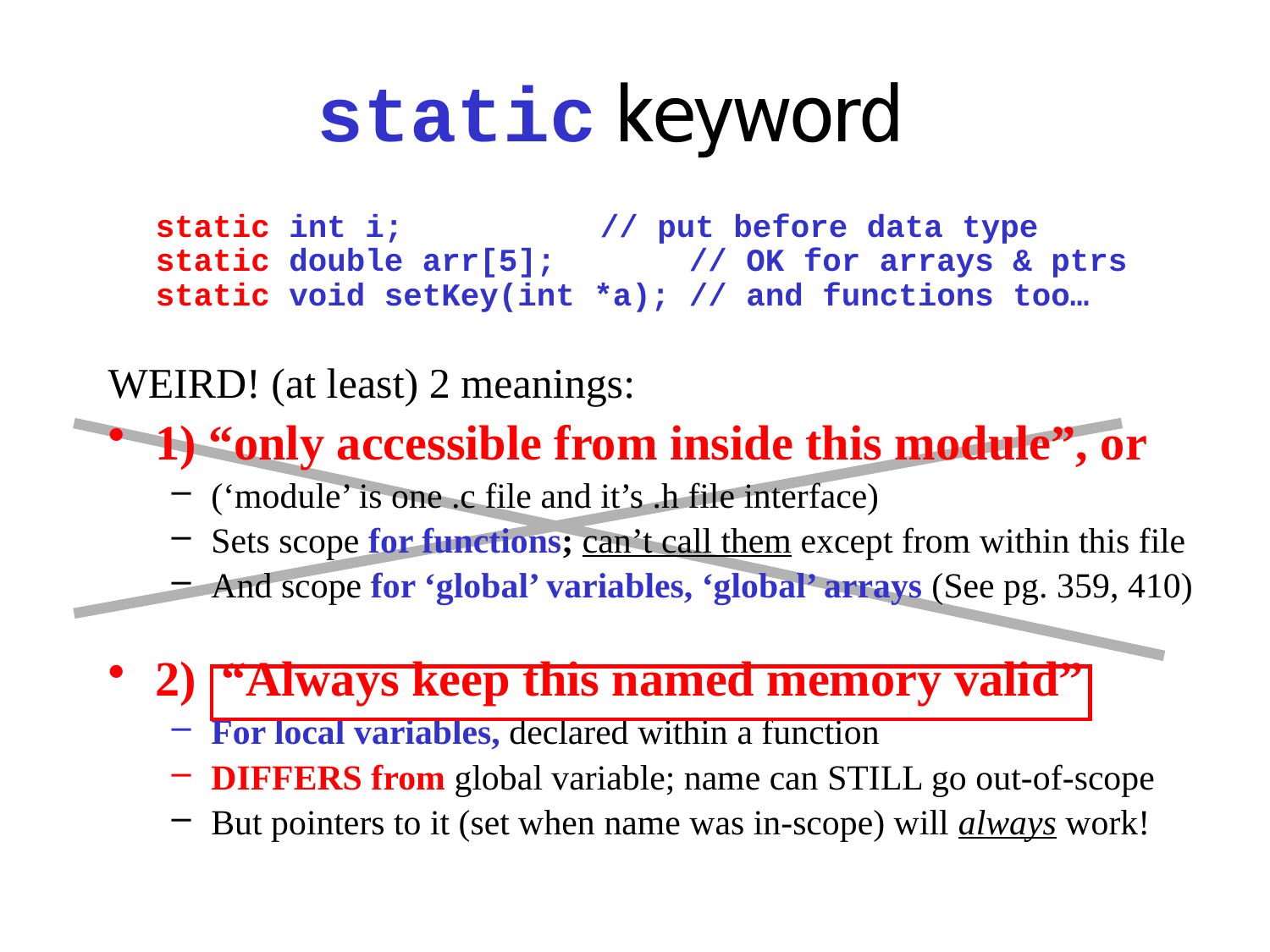

# static keyword
static int i;	          // put before data type
static double arr[5];       // OK for arrays & ptrs	 static void setKey(int *a); // and functions too…

WEIRD! (at least) 2 meanings:
1) “only accessible from inside this module”, or
(‘module’ is one .c file and it’s .h file interface)
Sets scope for functions; can’t call them except from within this file
And scope for ‘global’ variables, ‘global’ arrays (See pg. 359, 410)
2)  “Always keep this named memory valid”
For local variables, declared within a function
DIFFERS from global variable; name can STILL go out-of-scope
But pointers to it (set when name was in-scope) will always work!